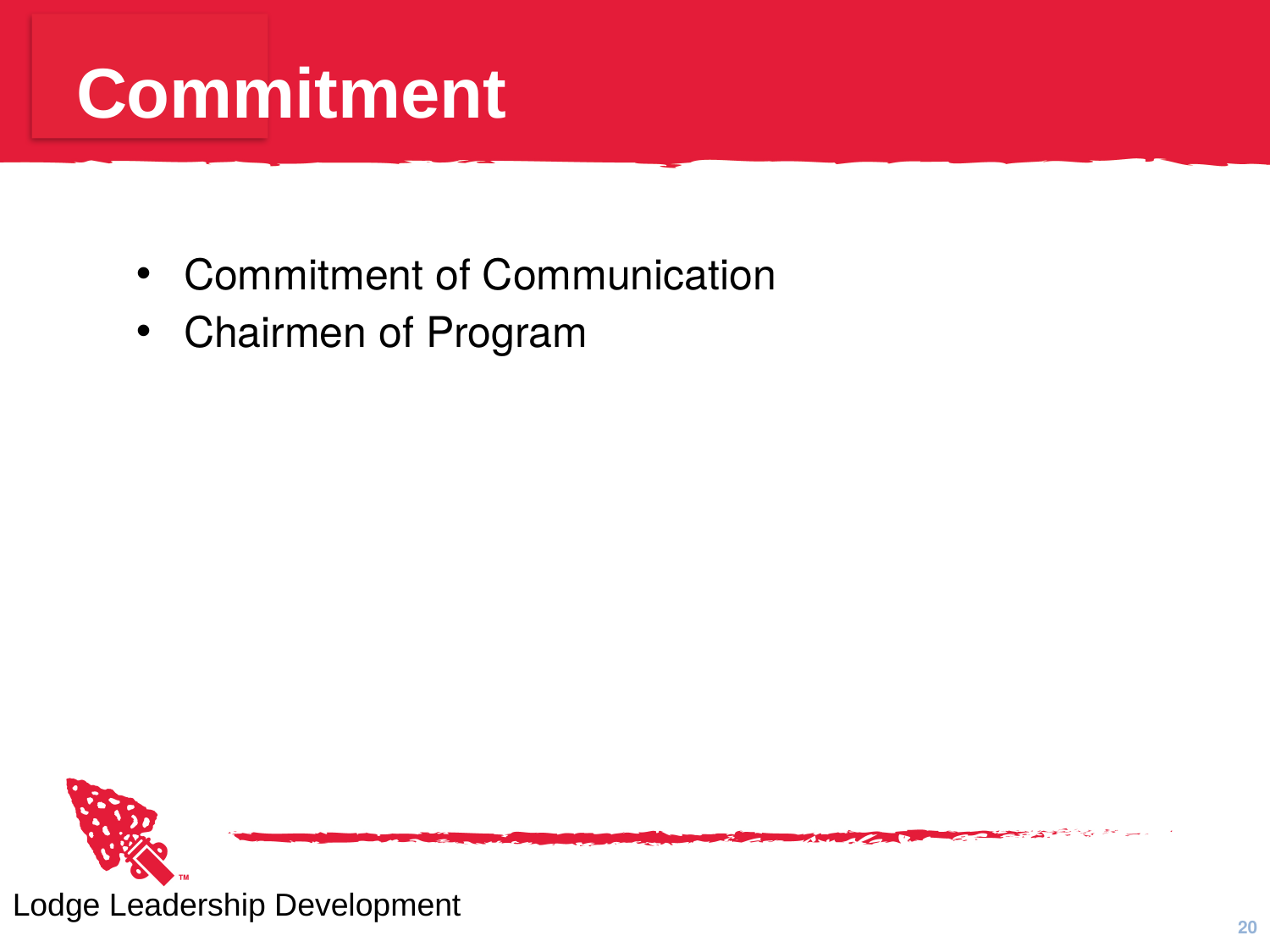

# Commitment
Commitment of Communication
Chairmen of Program
Lodge Leadership Development
20